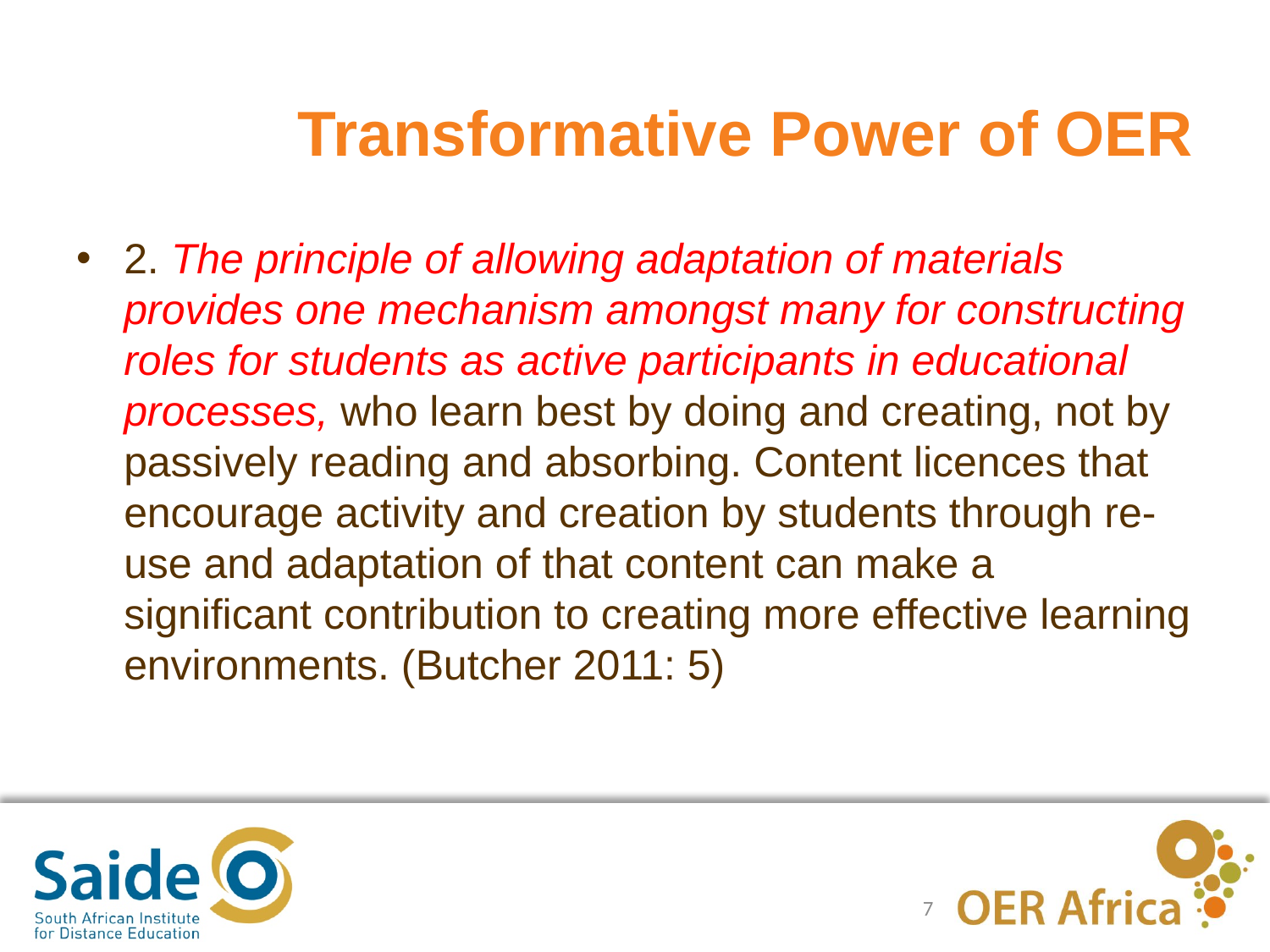

# Transformative Power of OER
2. The principle of allowing adaptation of materials provides one mechanism amongst many for constructing roles for students as active participants in educational processes, who learn best by doing and creating, not by passively reading and absorbing. Content licences that encourage activity and creation by students through re-use and adaptation of that content can make a significant contribution to creating more effective learning environments. (Butcher 2011: 5)

7